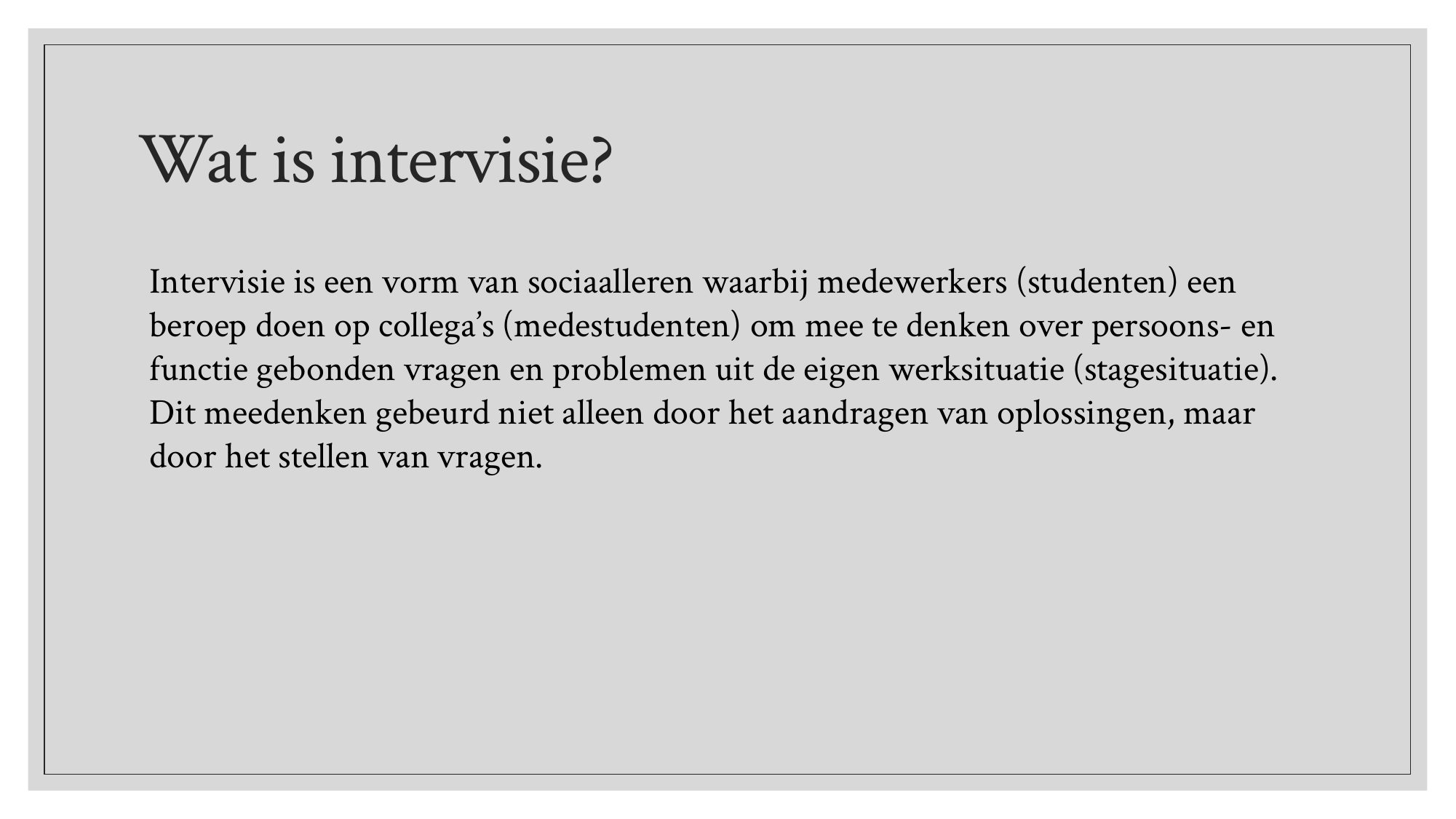

# Wat is intervisie?
Intervisie is een vorm van sociaalleren waarbij medewerkers (studenten) een beroep doen op collega’s (medestudenten) om mee te denken over persoons- en functie gebonden vragen en problemen uit de eigen werksituatie (stagesituatie).  Dit meedenken gebeurd niet alleen door het aandragen van oplossingen, maar door het stellen van vragen.